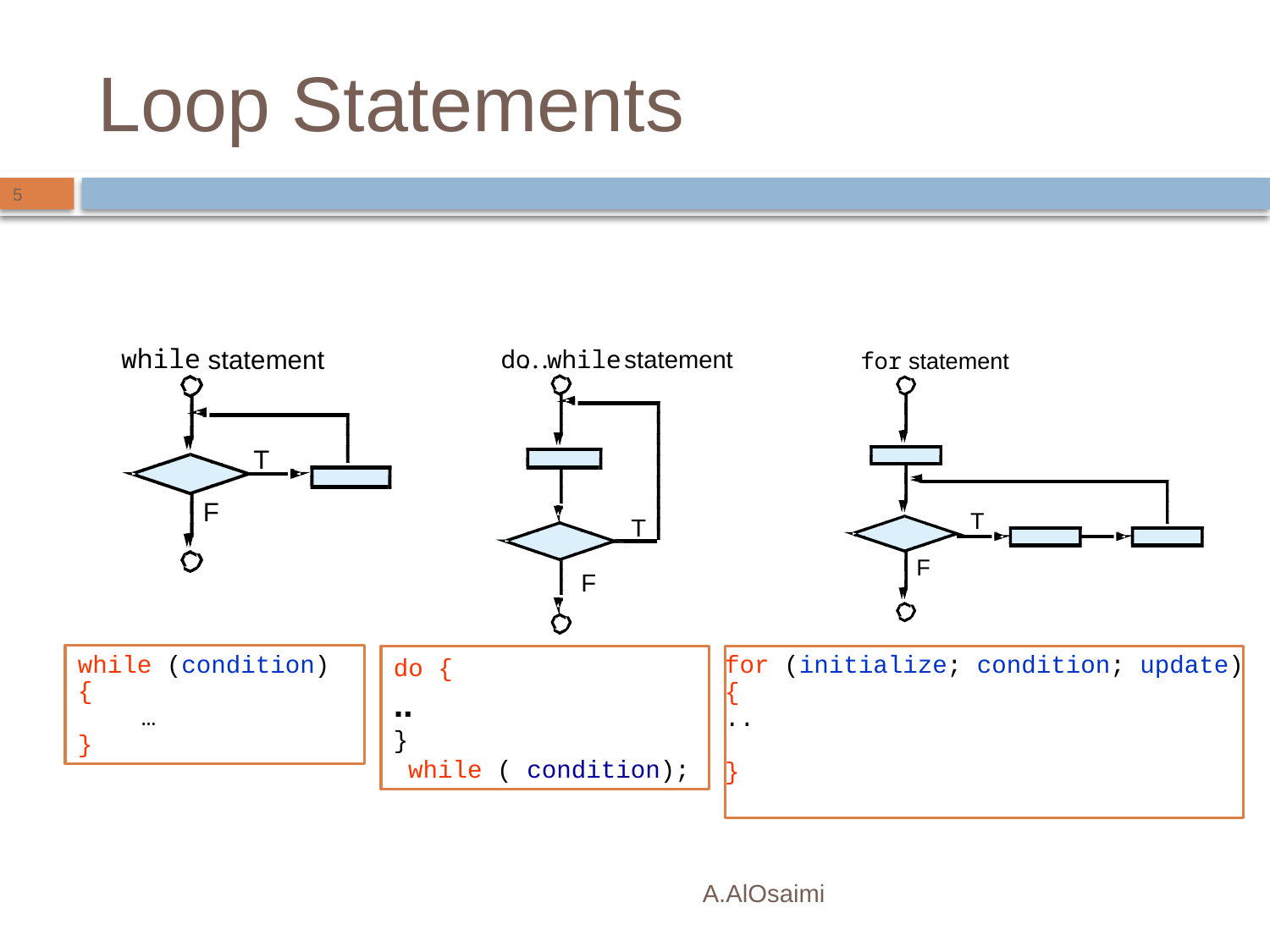

# Loop Statements
5
…
while
 statement
do
while
 statement
for
 statement

T

F

T
T

F

F

while (condition)
{
…
}
do {
..
}
 while ( condition);
for (initialize; condition; update)
{
..

}
A.AlOsaimi